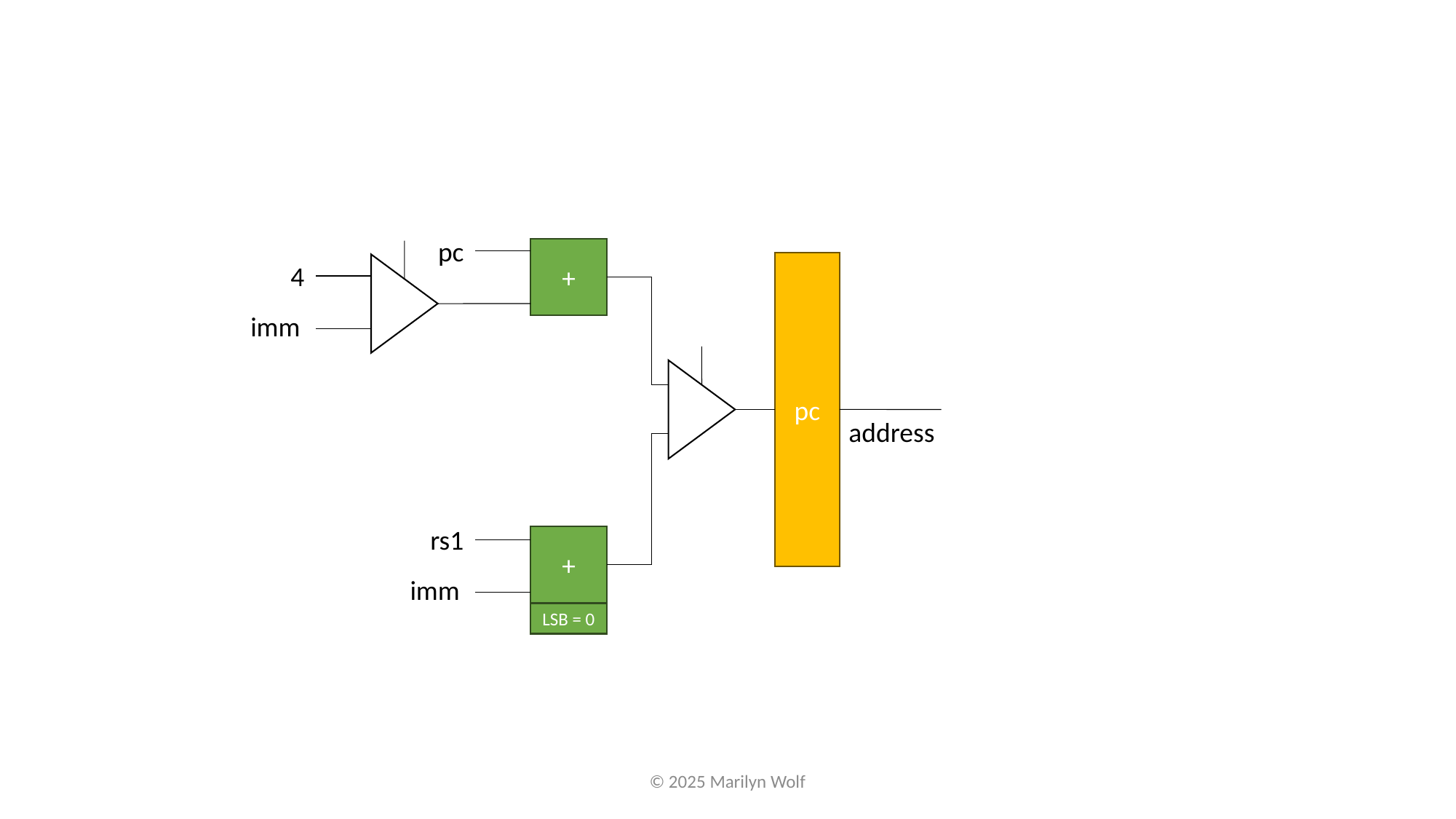

pc
+
pc
4

imm

address
rs1
+
imm
LSB = 0
© 2025 Marilyn Wolf